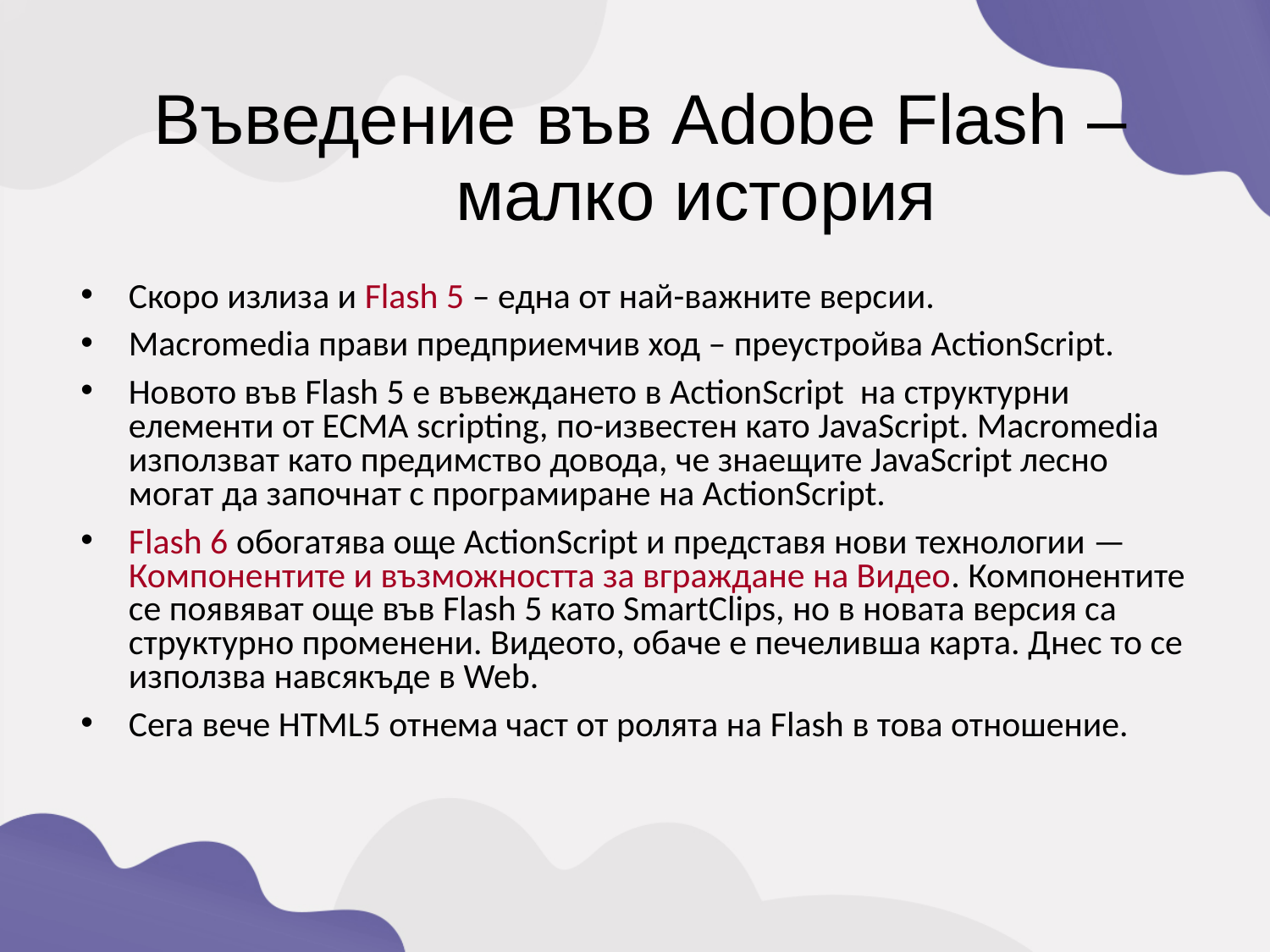

Въведение във Adobe Flash – малко история

Скоро излиза и Flash 5 – една от най-важните версии.
Macromedia прави предприемчив ход – преустройва ActionScript.
Новото във Flash 5 е въвеждането в ActionScript  на структурни елементи от ECMA scripting, по-известен като JavaScript. Macromedia използват като предимство довода, че знаещите JavaScript лесно могат да започнат с програмиране на ActionScript.
Flash 6 обогатява още ActionScript и представя нови технологии —Компонентите и възможността за вграждане на Видео. Компонентите се появяват още във Flash 5 като SmartClips, но в новата версия са структурно променени. Видеото, обаче е печеливша карта. Днес то се използва навсякъде в Web.
Сега вече HTML5 отнема част от ролята на Flash в това отношение.